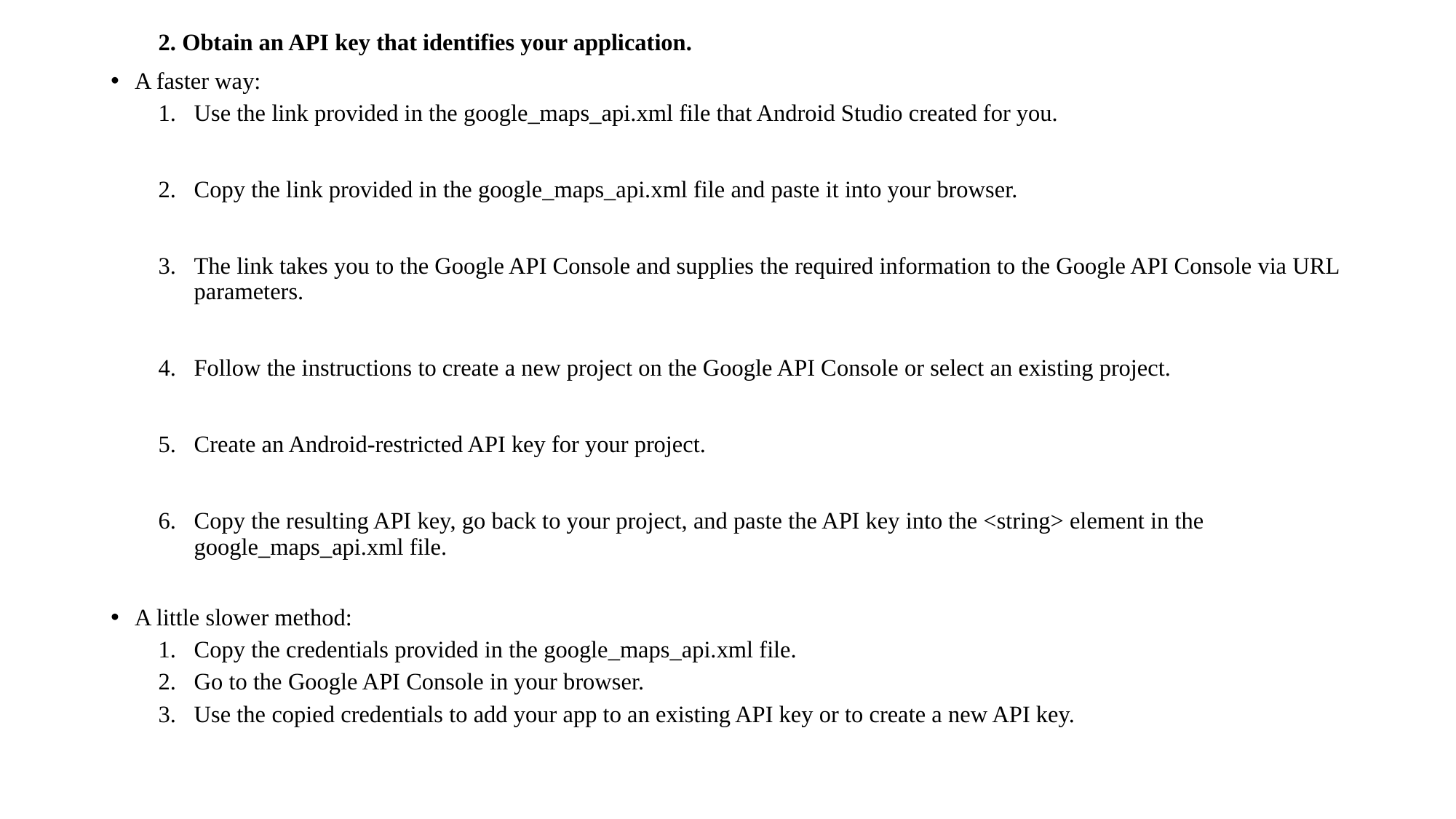

2. Obtain an API key that identifies your application.
A faster way:
Use the link provided in the google_maps_api.xml file that Android Studio created for you.

Copy the link provided in the google_maps_api.xml file and paste it into your browser.

The link takes you to the Google API Console and supplies the required information to the Google API Console via URL parameters.

Follow the instructions to create a new project on the Google API Console or select an existing project.

Create an Android-restricted API key for your project.

Copy the resulting API key, go back to your project, and paste the API key into the <string> element in the google_maps_api.xml file.

A little slower method:
Copy the credentials provided in the google_maps_api.xml file.
Go to the Google API Console in your browser.
Use the copied credentials to add your app to an existing API key or to create a new API key.